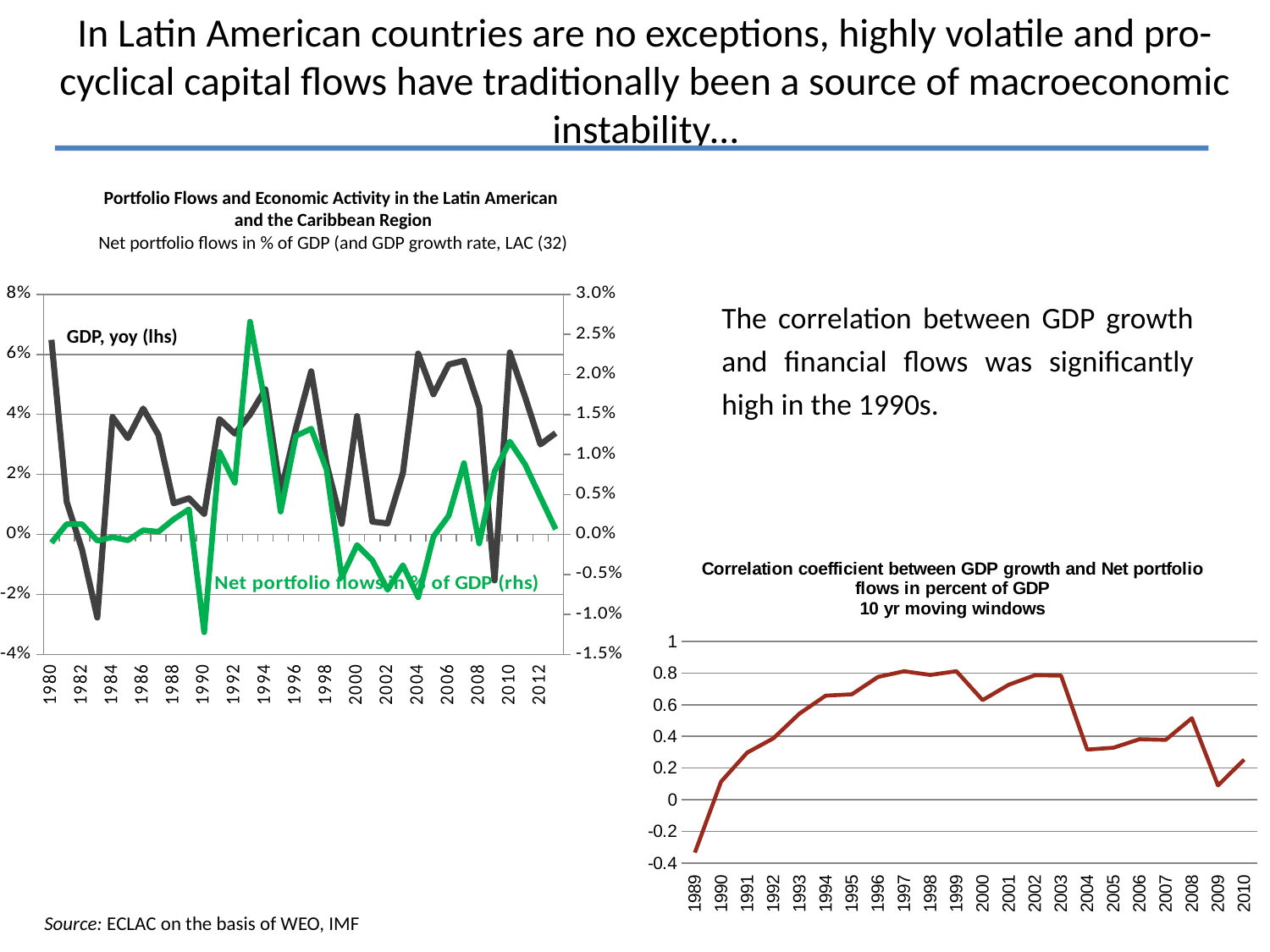

# In Latin American countries are no exceptions, highly volatile and pro-cyclical capital flows have traditionally been a source of macroeconomic instability…

Portfolio Flows and Economic Activity in the Latin American
and the Caribbean Region
Net portfolio flows in % of GDP (and GDP growth rate, LAC (32)

### Chart

| Category | PIB, variación anual (eje izquierdo) | Flujos de Capital de Portafolio (netos, en % del PIB), eje derecho |
|---|---|---|
| 1980 | 0.0648500000000004 | -0.0010359917407771558 |
| 1981 | 0.010860000000000078 | 0.0012933156349443655 |
| 1982 | -0.005000000000000042 | 0.001287354857375682 |
| 1983 | -0.027690000000000277 | -0.0007858949451999755 |
| 1984 | 0.03913 | -0.00034133447675682406 |
| 1985 | 0.03207000000000046 | -0.00073147166622987 |
| 1986 | 0.041959999999999976 | 0.0005278888124340338 |
| 1987 | 0.03322 | 0.0003370174817016876 |
| 1988 | 0.010390000000000003 | 0.001898725157340958 |
| 1989 | 0.012040000000000021 | 0.003139132387560487 |
| 1990 | 0.006850000000000045 | -0.012231020717336236 |
| 1991 | 0.03843000000000018 | 0.01030019238093378 |
| 1992 | 0.033580000000000006 | 0.00644929385962644 |
| 1993 | 0.03996 | 0.026594287211948182 |
| 1994 | 0.048339999999999994 | 0.016238986523829716 |
| 1995 | 0.013970000000000074 | 0.002849055708015721 |
| 1996 | 0.035330000000000125 | 0.01229764961813283 |
| 1997 | 0.054370000000000446 | 0.01321390366386363 |
| 1998 | 0.023559999999999998 | 0.00813883835316387 |
| 1999 | 0.0035400000000000657 | -0.005364557784296598 |
| 2000 | 0.03944000000000017 | -0.0013237257969834955 |
| 2001 | 0.004270000000000052 | -0.0032269651408800243 |
| 2002 | 0.0036600000000000855 | -0.006919403672815642 |
| 2003 | 0.0205 | -0.003845079405238164 |
| 2004 | 0.060270000000000004 | -0.007851369256040713 |
| 2005 | 0.0467 | -0.0002660568498568784 |
| 2006 | 0.056639999999999996 | 0.002334024068226395 |
| 2007 | 0.05787000000000012 | 0.008912422421702119 |
| 2008 | 0.04241000000000044 | -0.0011327747640633463 |
| 2009 | -0.01534 | 0.007867837766661803 |
| 2010 | 0.06064000000000001 | 0.011602339405584165 |
| 2011 | 0.045820000000000013 | 0.008745050544926037 |
| 2012 | 0.029990000000000006 | 0.004662163955193983 |
| 2013 | 0.033780000000000004 | 0.0006415323801567254 |
The correlation between GDP growth and financial flows was significantly high in the 1990s.
GDP, yoy (lhs)

### Chart: Correlation coefficient between GDP growth and Net portfolio flows in percent of GDP
10 yr moving windows

| Category | Private portfolio flows |
|---|---|
| 1989 | -0.33420766182070416 |
| 1990 | 0.11380912066580565 |
| 1991 | 0.2975634385256824 |
| 1992 | 0.38731742891736765 |
| 1993 | 0.5446991848922624 |
| 1994 | 0.657669687495486 |
| 1995 | 0.6658577892963976 |
| 1996 | 0.7757096179005963 |
| 1997 | 0.8116054015350609 |
| 1998 | 0.7884203830096566 |
| 1999 | 0.8121293871127632 |
| 2000 | 0.6293875592745447 |
| 2001 | 0.7265318977817331 |
| 2002 | 0.7865068359221902 |
| 2003 | 0.7841841258425001 |
| 2004 | 0.3162573293557764 |
| 2005 | 0.3280476609172588 |
| 2006 | 0.382035015613232 |
| 2007 | 0.37807326390801427 |
| 2008 | 0.5149927813801134 |
| 2009 | 0.09006459269309694 |
| 2010 | 0.2533331264431036 |
Source: ECLAC on the basis of WEO, IMF